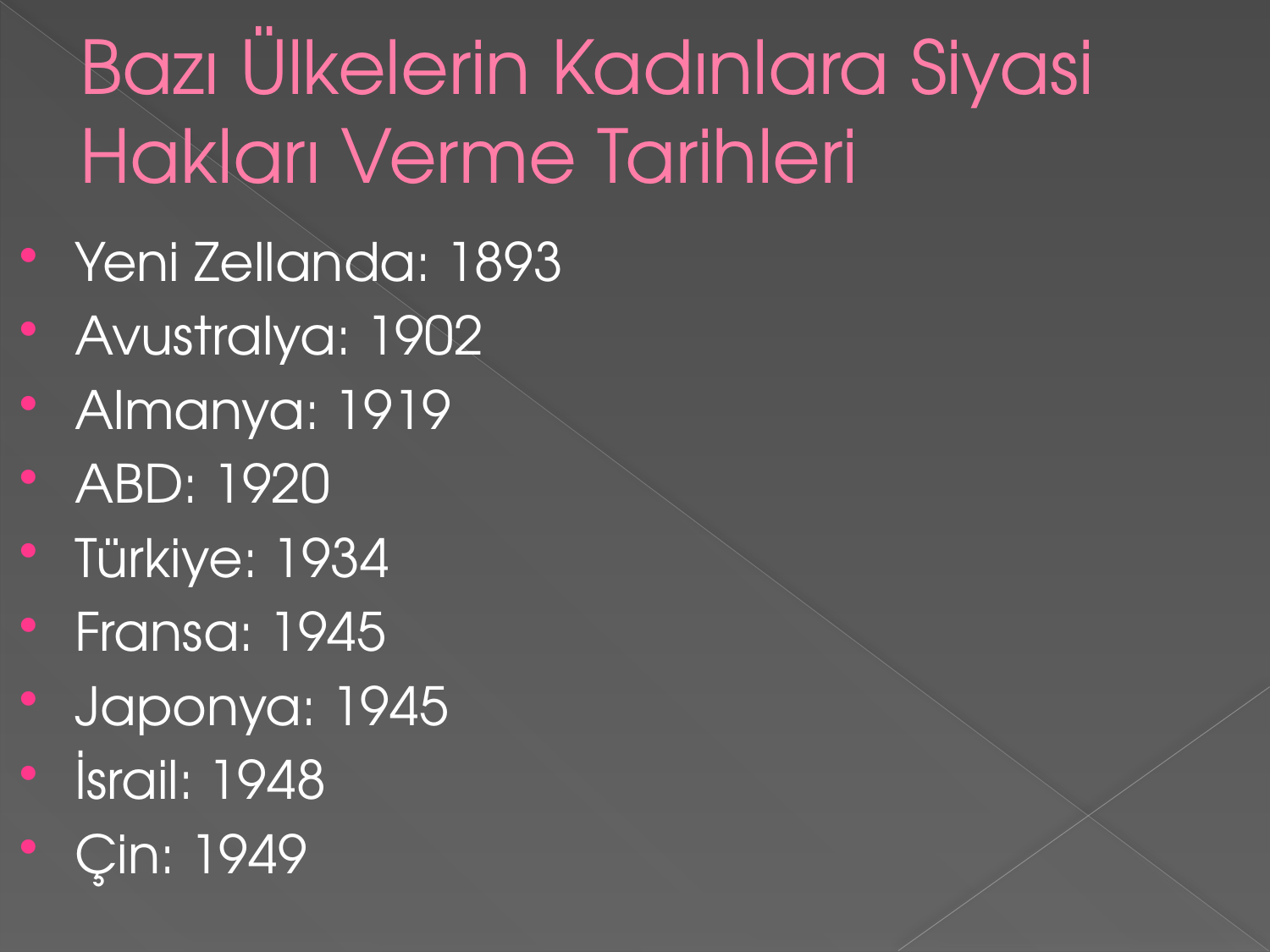

# Bazı Ülkelerin Kadınlara Siyasi Hakları Verme Tarihleri
Yeni Zellanda: 1893
Avustralya: 1902
Almanya: 1919
ABD: 1920
Türkiye: 1934
Fransa: 1945
Japonya: 1945
İsrail: 1948
Çin: 1949